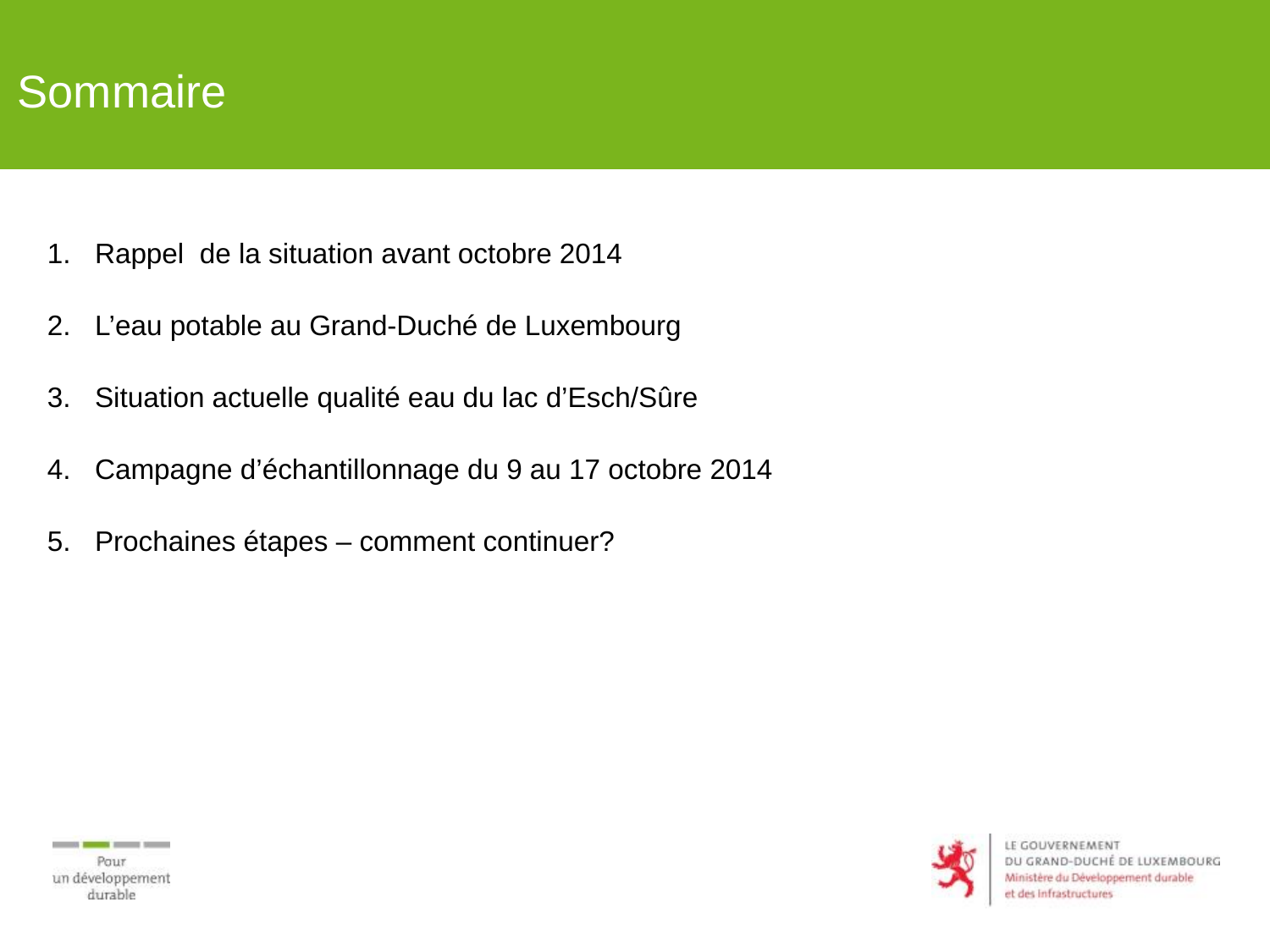

Sommaire
Rappel  de la situation avant octobre 2014
L’eau potable au Grand-Duché de Luxembourg
Situation actuelle qualité eau du lac d’Esch/Sûre
Campagne d’échantillonnage du 9 au 17 octobre 2014
Prochaines étapes – comment continuer?